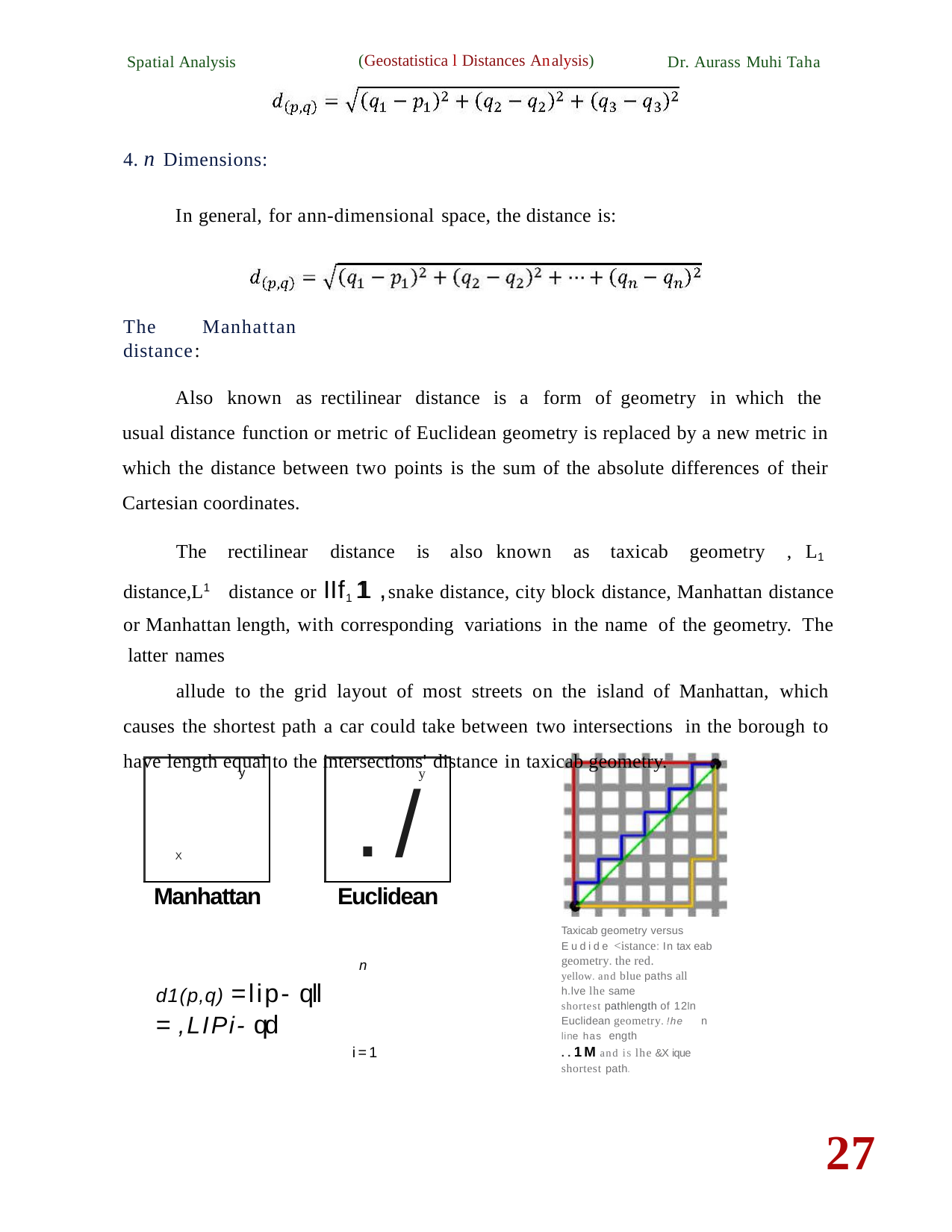

(Geostatistica l Distances Analysis)
Spatial Analysis
Dr. Aurass Muhi Taha

4. n Dimensions:

In general, for ann-dimensional space, the distance is:

The Manhattan  distance:

Also  known  as rectilinear  distance  is  a  form  of geometry  in which  the  usual distance function or metric of Euclidean geometry is replaced by a new metric in which the distance between two points is the sum of the absolute differences of their Cartesian coordinates.

The  rectilinear  distance  is  also known  as  taxicab  geometry  , L1 distance,L1 distance or IIf111 ,snake distance, city block distance, Manhattan distance or Manhattan length, with corresponding  variations  in the name  of the geometry.  The  latter names
allude to the grid layout of most streets on the island of Manhattan, which causes the shortest path a car could take between two intersections  in the borough to have length equal to the intersections' distance in taxicab geometry.

y
./
y
X
Manhattan
Euclidean

Taxicab geometry versus Eudide <istance:In tax eab geometry.the red. yellow.and blue paths all h.lve lhe same
shortest pathlength of 12In Euclidean geometry.!he     n line has  ength	..1Mand is lhe &X ique shortest path.
n
d1(p,q) =lip- qll = ,LIPi- qd
i=1
27